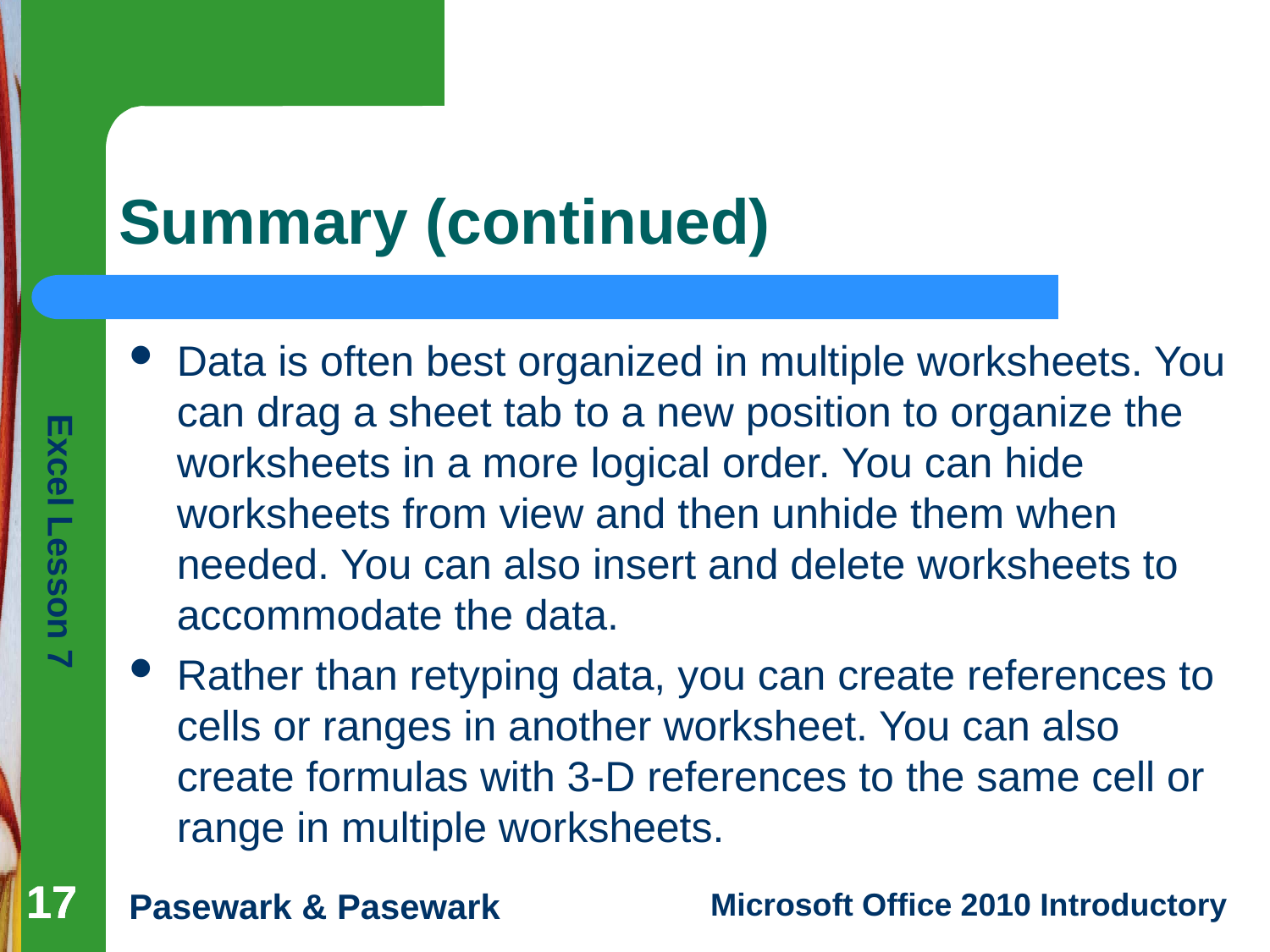

# Summary (continued)
Data is often best organized in multiple worksheets. You can drag a sheet tab to a new position to organize the worksheets in a more logical order. You can hide worksheets from view and then unhide them when needed. You can also insert and delete worksheets to accommodate the data.
Rather than retyping data, you can create references to cells or ranges in another worksheet. You can also create formulas with 3-D references to the same cell or range in multiple worksheets.
17
17
17